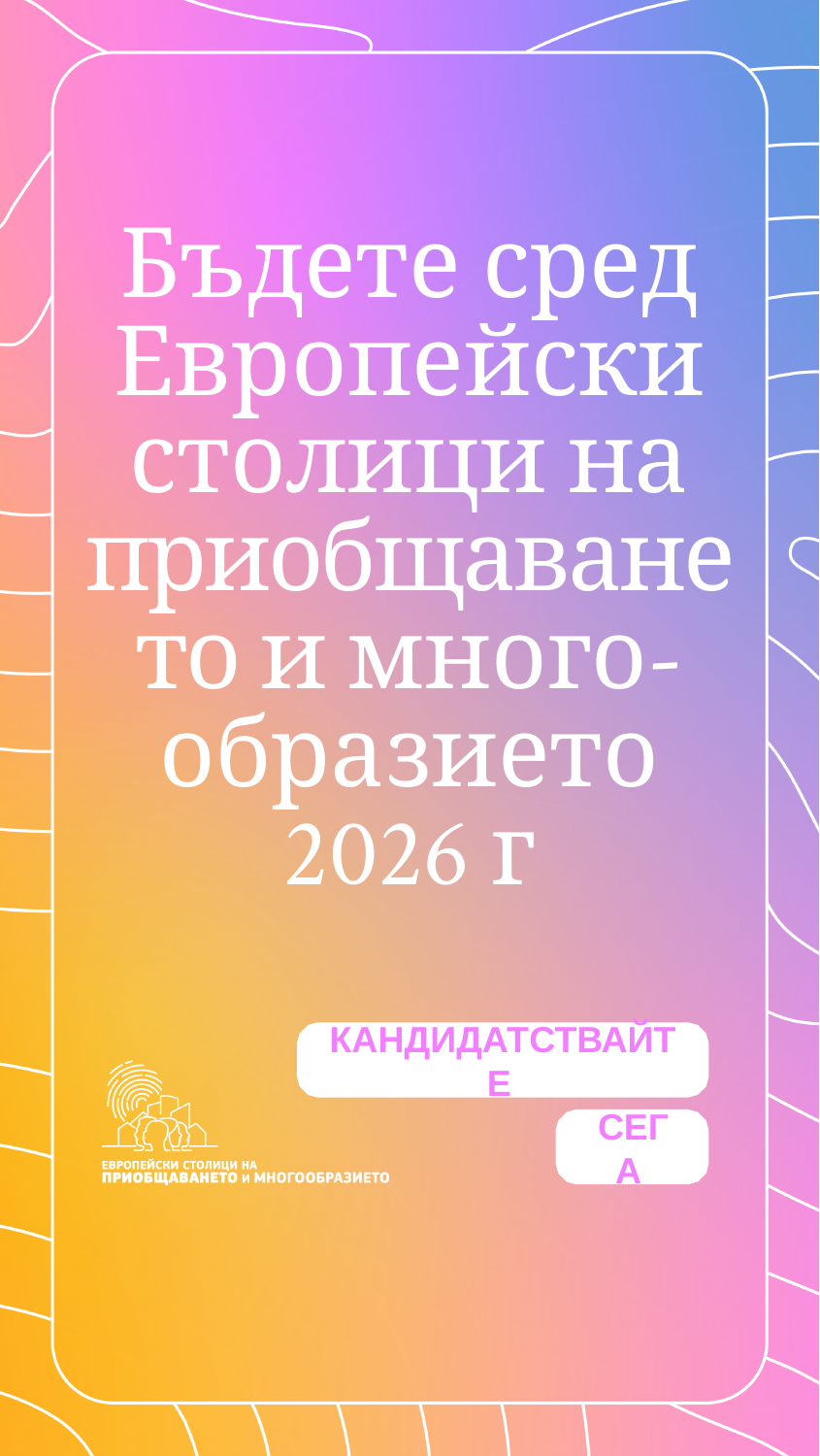

# Бъдете сред Европейски столици на приобщаването и много-образието 2026 г
КАНДИДАТСТВАЙТЕ
СЕГА